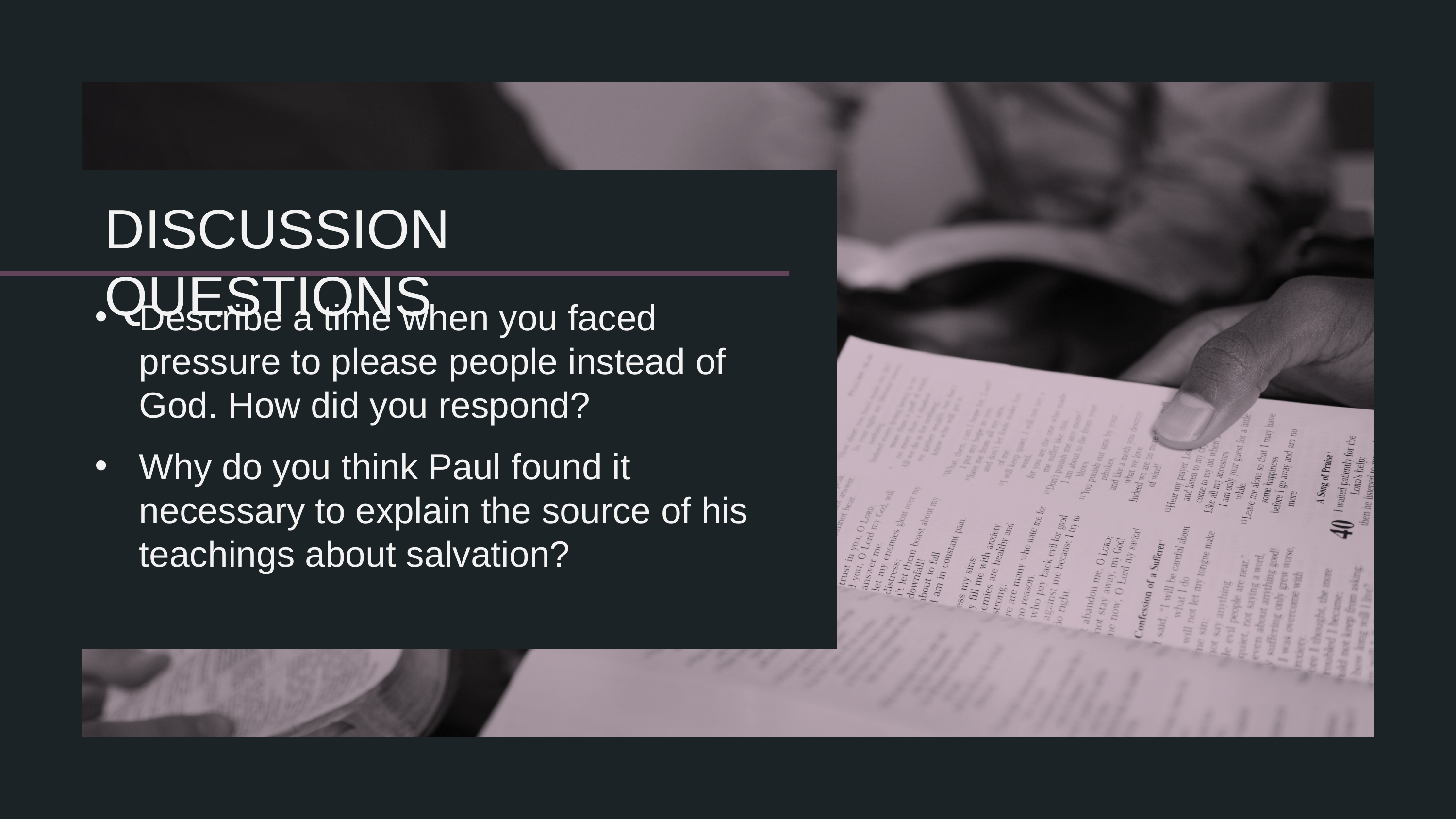

Describe a time when you faced pressure to please people instead of God. How did you respond?
Why do you think Paul found it necessary to explain the source of his teachings about salvation?